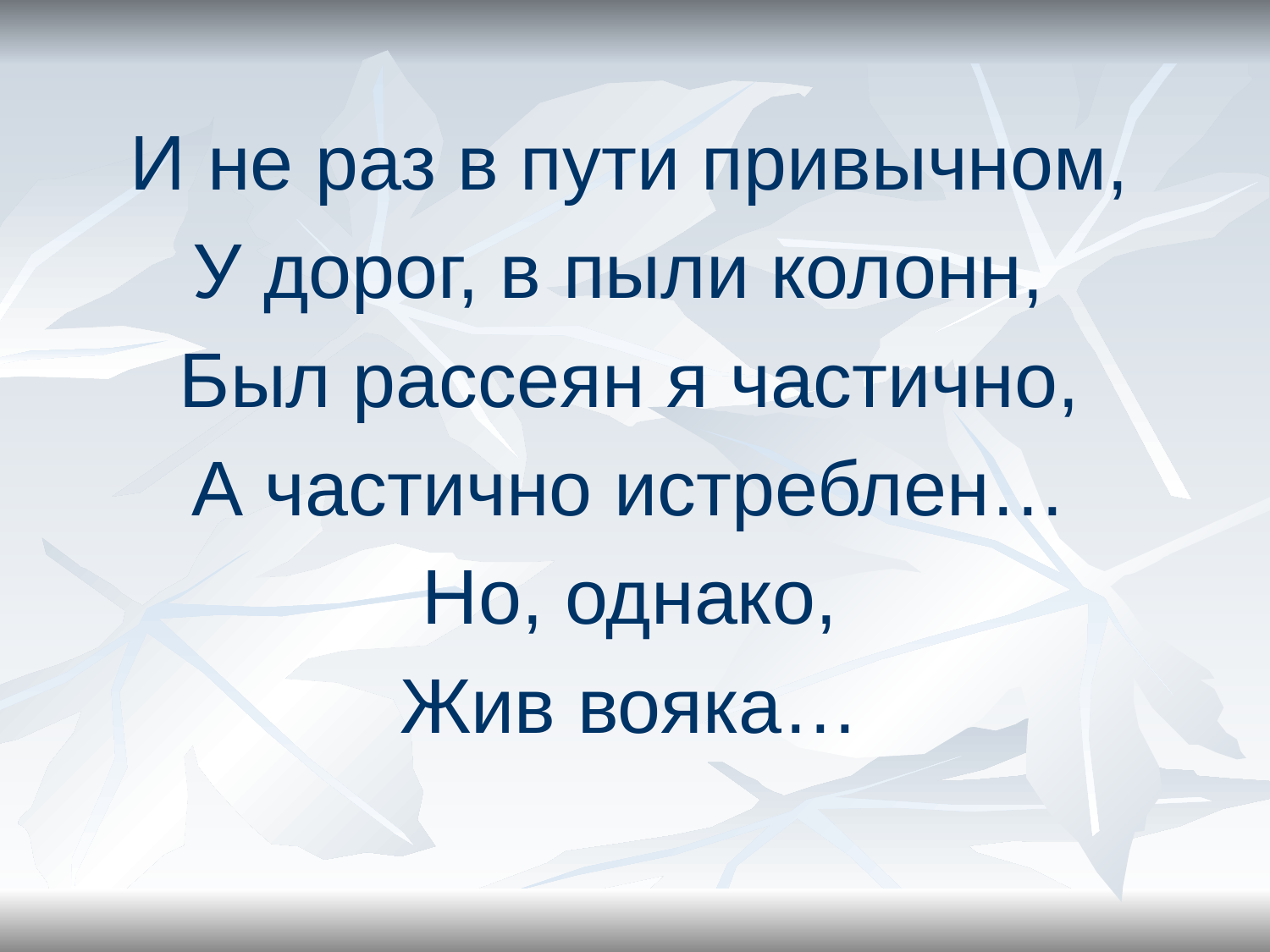

И не раз в пути привычном,
У дорог, в пыли колонн,
Был рассеян я частично,
А частично истреблен…
Но, однако,
Жив вояка…